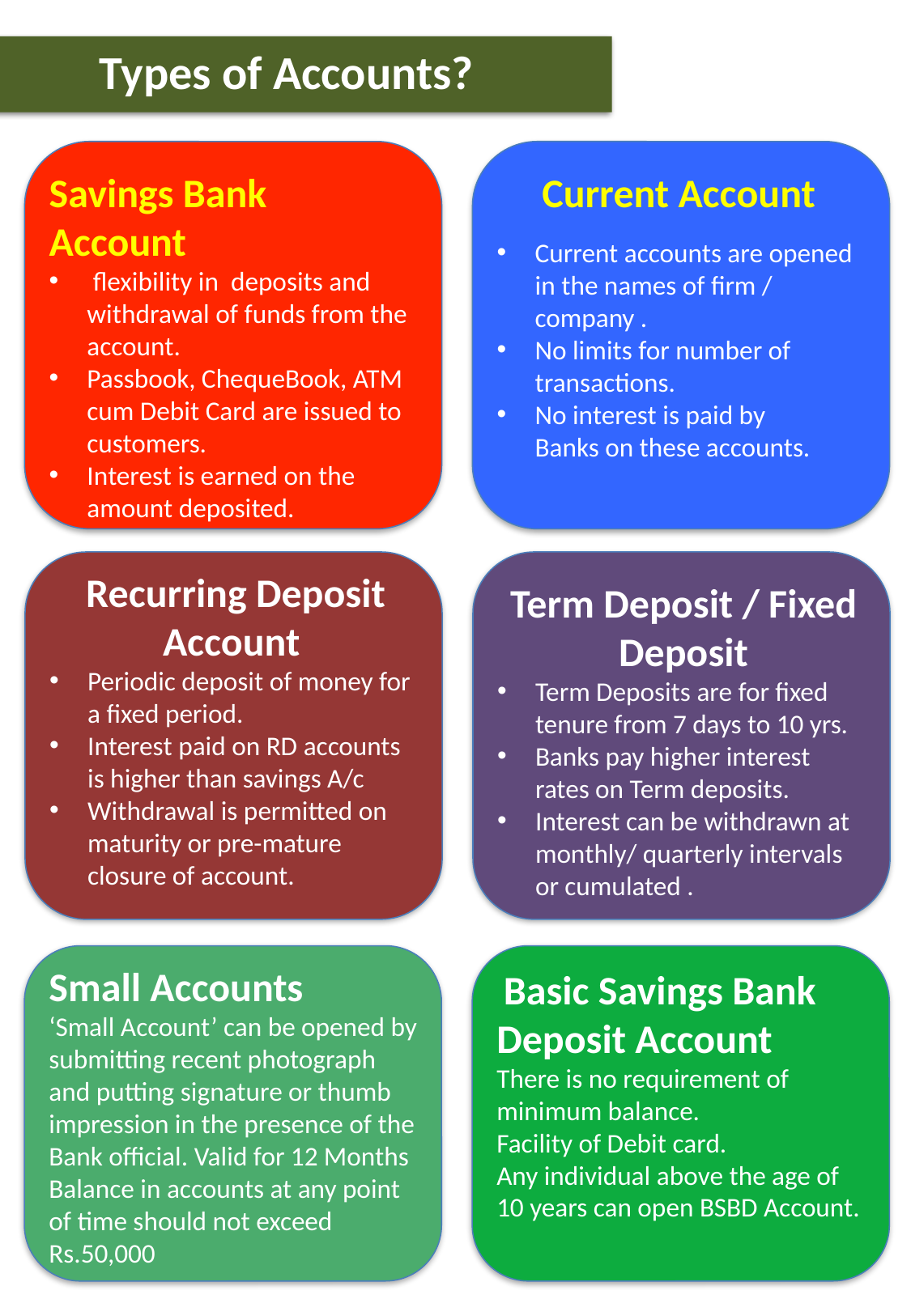

Types of Accounts?

Savings Bank Account
 flexibility in  deposits and withdrawal of funds from the account.
Passbook, ChequeBook, ATM cum Debit Card are issued to customers.
Interest is earned on the amount deposited.
Current Account

Current accounts are opened in the names of firm / company .
No limits for number of transactions.
No interest is paid by Banks on these accounts.

Recurring Deposit Account
Periodic deposit of money for a fixed period.
Interest paid on RD accounts is higher than savings A/c
Withdrawal is permitted on maturity or pre-mature closure of account.
Term Deposit / Fixed Deposit
Term Deposits are for fixed tenure from 7 days to 10 yrs.
Banks pay higher interest rates on Term deposits.
Interest can be withdrawn at monthly/ quarterly intervals or cumulated .

Small Accounts
‘Small Account’ can be opened by submitting recent photograph and putting signature or thumb impression in the presence of the Bank official. Valid for 12 Months
Balance in accounts at any point of time should not exceed Rs.50,000
 Basic Savings Bank Deposit Account
There is no requirement of minimum balance.
Facility of Debit card.
Any individual above the age of 10 years can open BSBD Account.